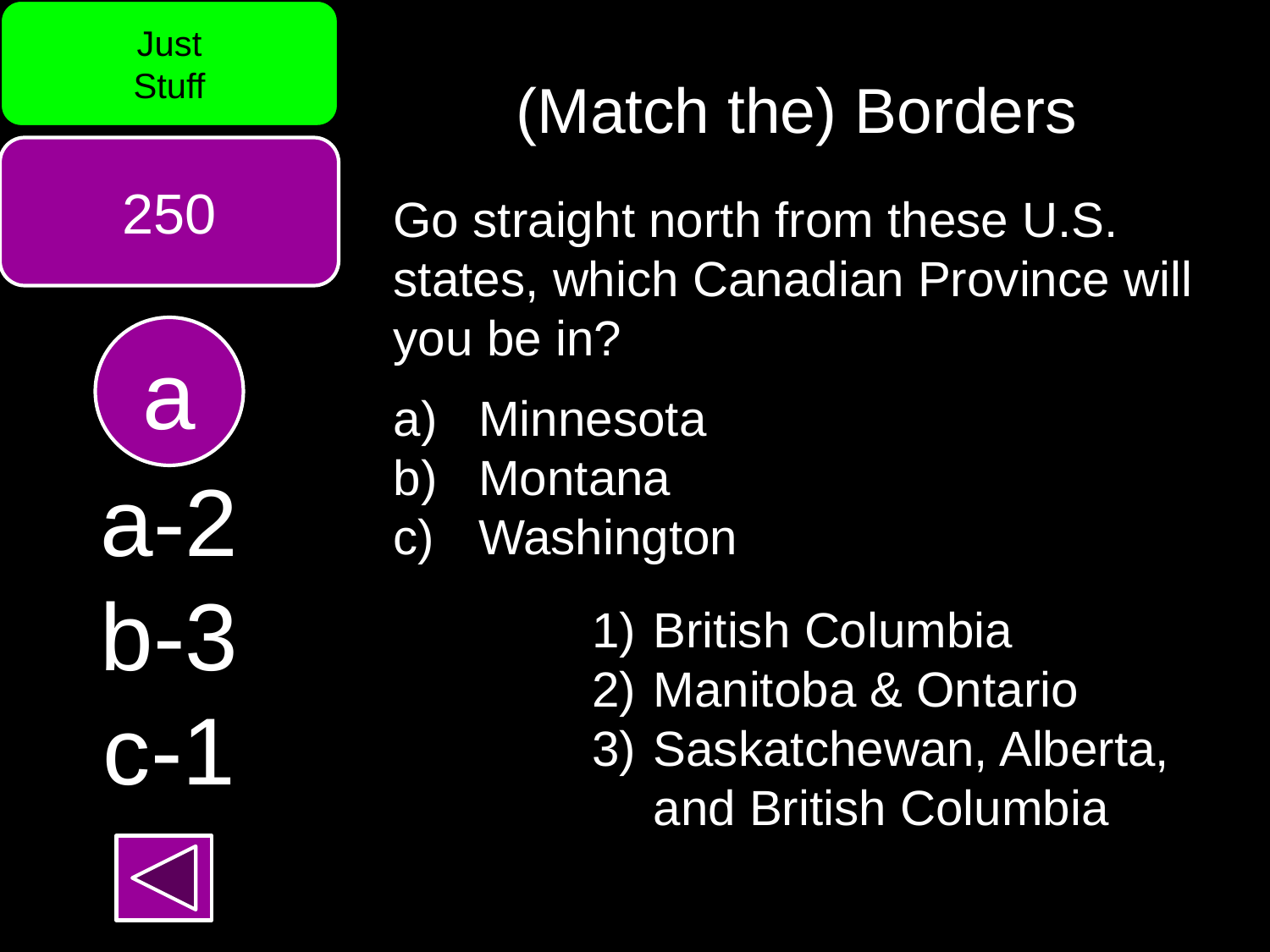

Just
Stuff
(Match the) Borders
250

Go straight north from these U.S. states, which Canadian Province will you be in?

 Minnesota
 Montana
 Washington
a
a-2
b-3
c-1
 British Columbia
 Manitoba & Ontario
 Saskatchewan, Alberta,
 and British Columbia